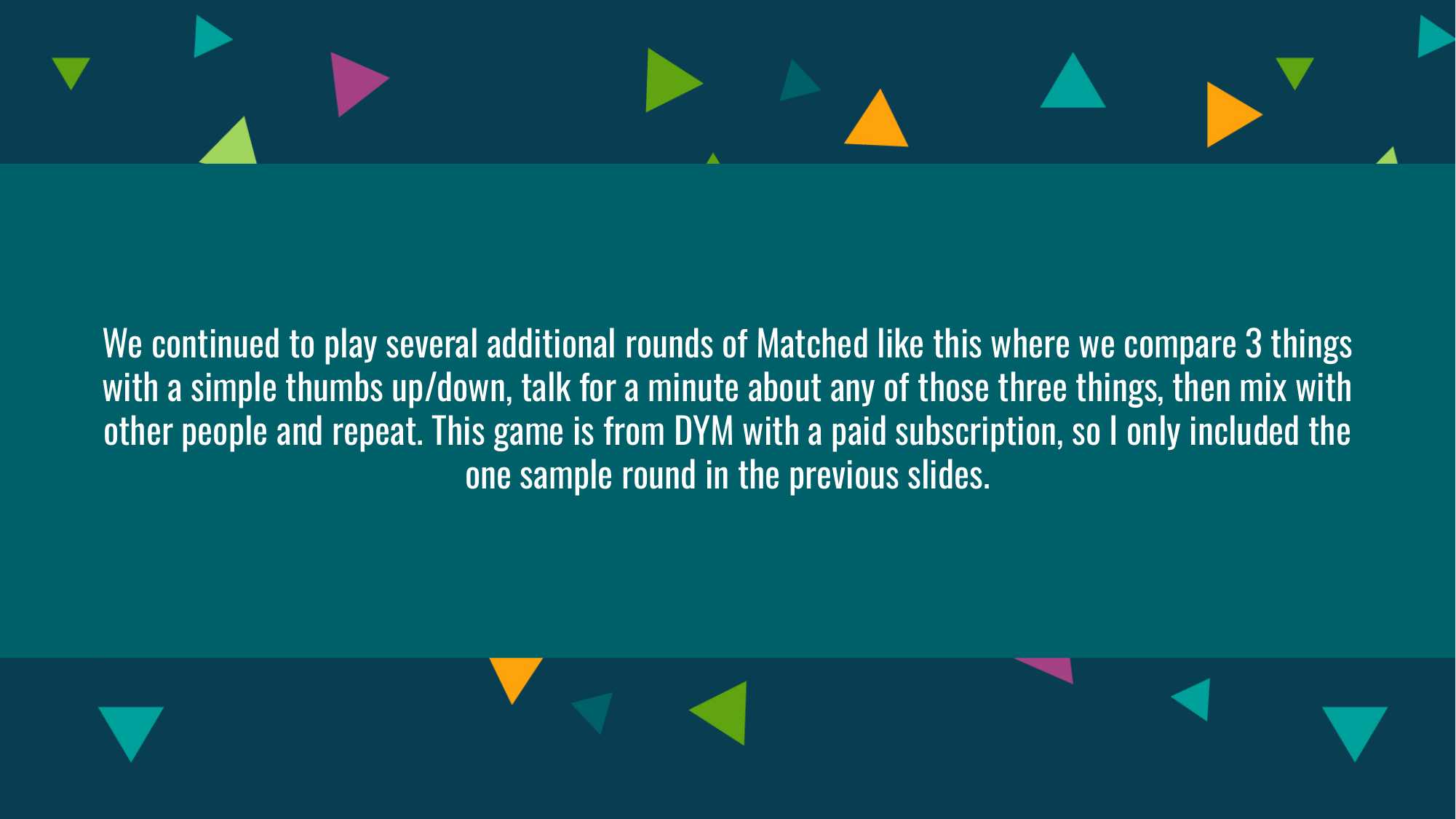

We continued to play several additional rounds of Matched like this where we compare 3 things with a simple thumbs up/down, talk for a minute about any of those three things, then mix with other people and repeat. This game is from DYM with a paid subscription, so I only included the one sample round in the previous slides.